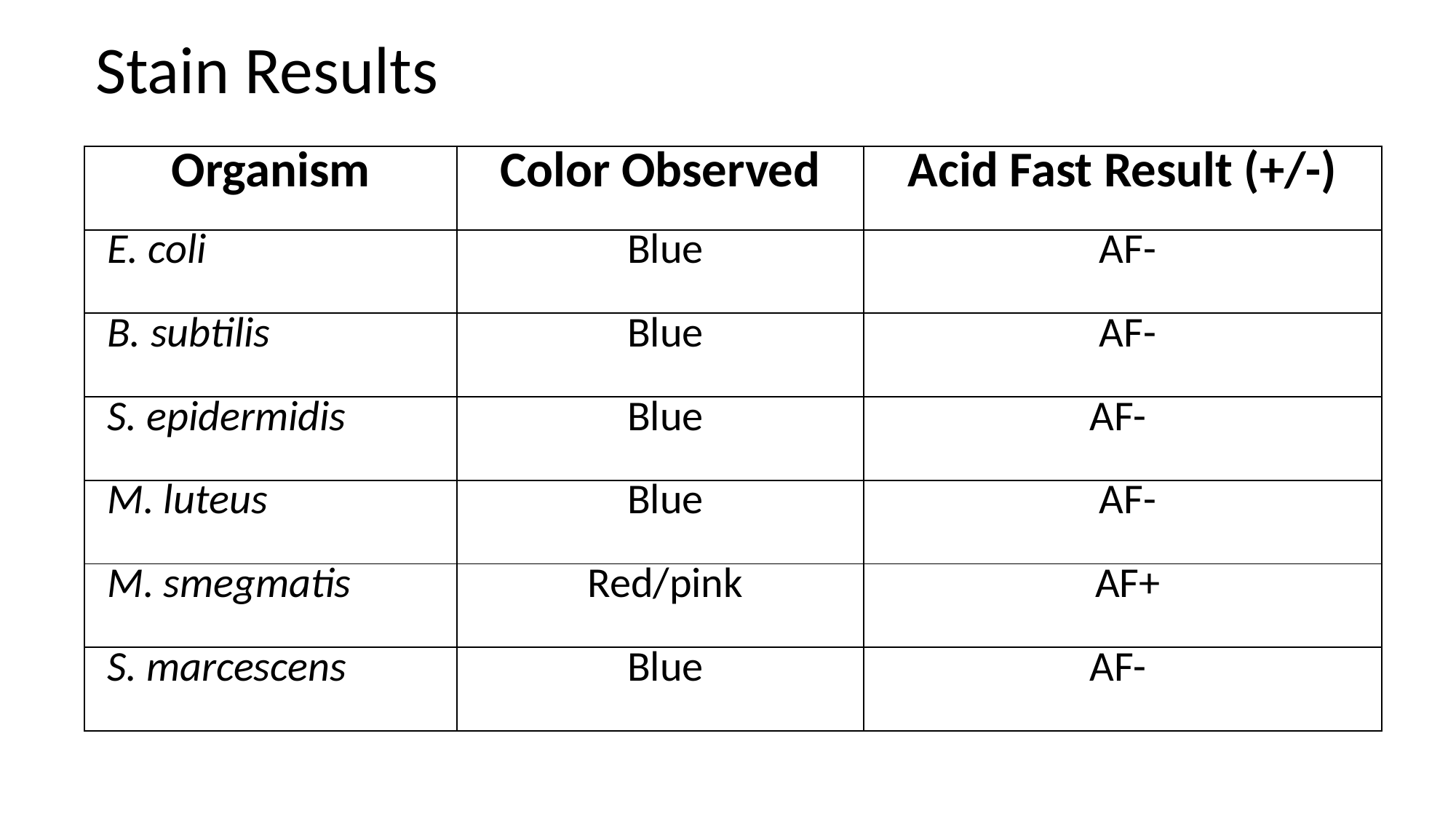

Stain Results
| Organism | Color Observed | Acid Fast Result (+/-) |
| --- | --- | --- |
| E. coli | Blue | AF- |
| B. subtilis | Blue | AF- |
| S. epidermidis | Blue | AF- |
| M. luteus | Blue | AF- |
| M. smegmatis | Red/pink | AF+ |
| S. marcescens | Blue | AF- |